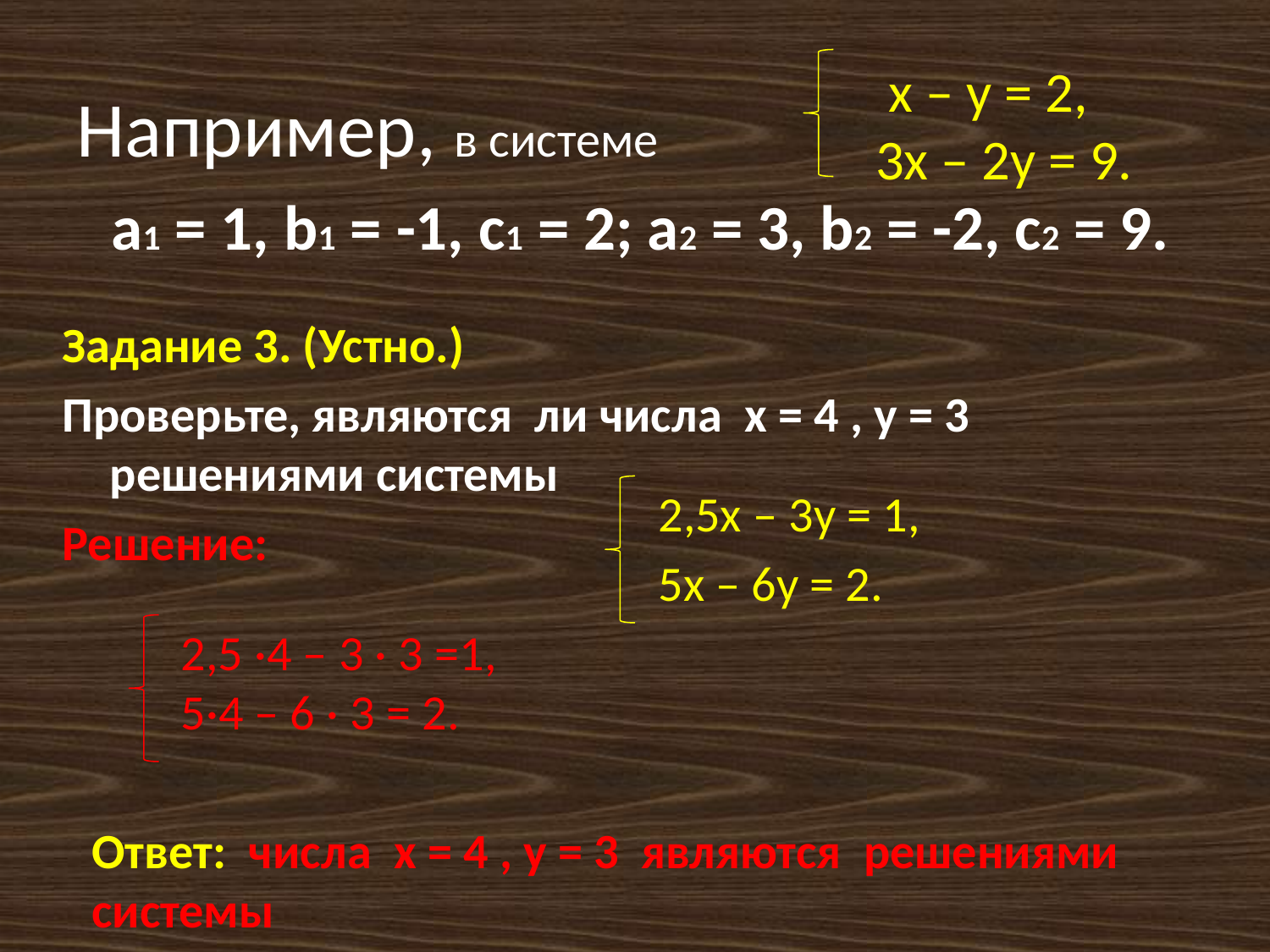

# Например, в системе а1 = 1, b1 = -1, с1 = 2; а2 = 3, b2 = -2, с2 = 9.

 х – у = 2,
3х – 2у = 9.
Задание 3. (Устно.)
Проверьте, являются  ли числа  х = 4 , у = 3  решениями системы
Решение:

2,5х – 3у = 1,
5х – 6у = 2.

2,5 ·4 – 3 · 3 =1,
5·4 – 6 · 3 = 2.
Ответ:  числа  х = 4 , у = 3  являются  решениями системы